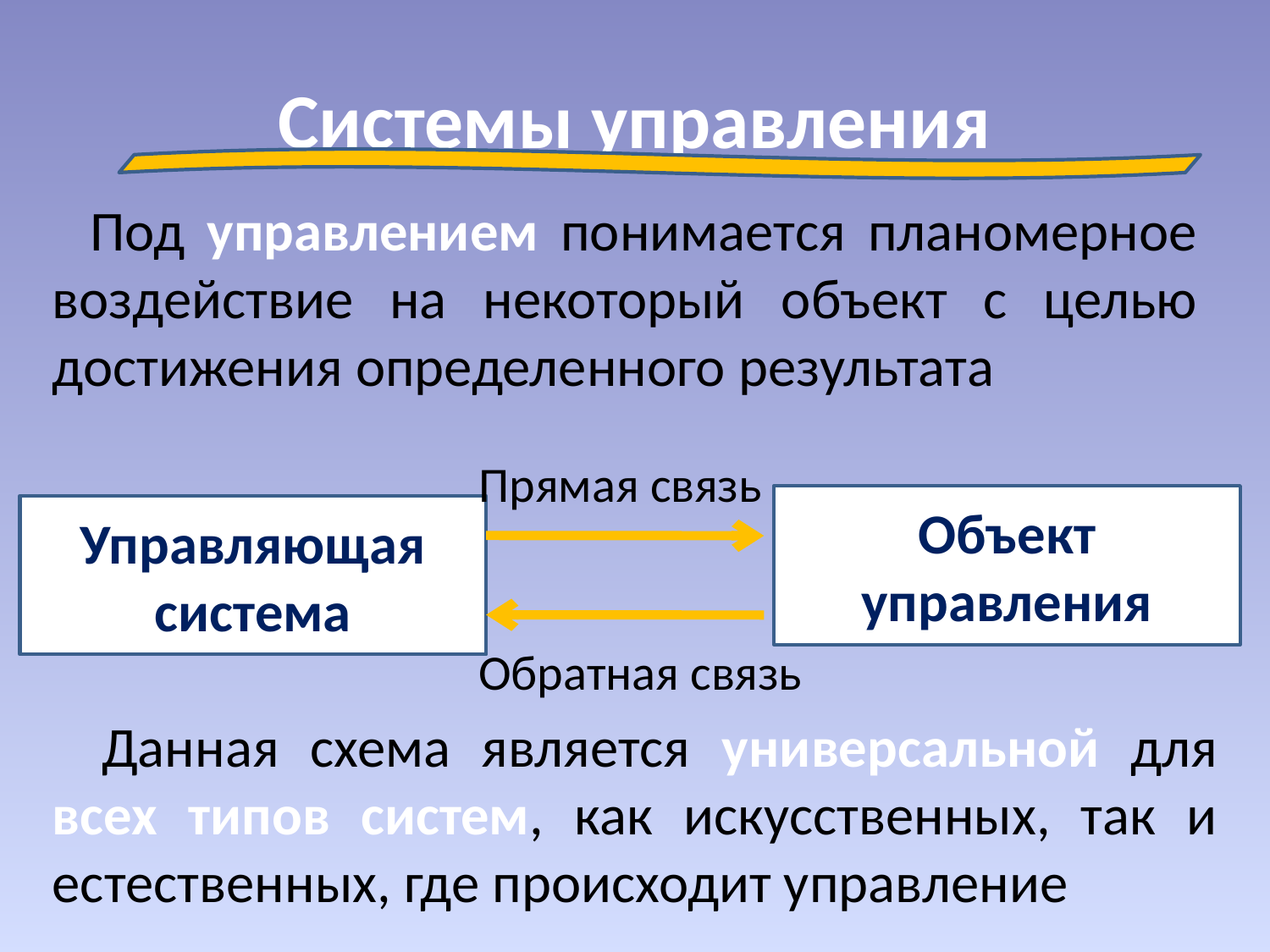

# Системы управления

Под управлением понимается планомерное воздействие на некоторый объект с целью достижения определенного результата
Прямая связь
Объект управления
Управляющая система
Обратная связь
Данная схема является универсальной для всех типов систем, как искусственных, так и естественных, где происходит управление